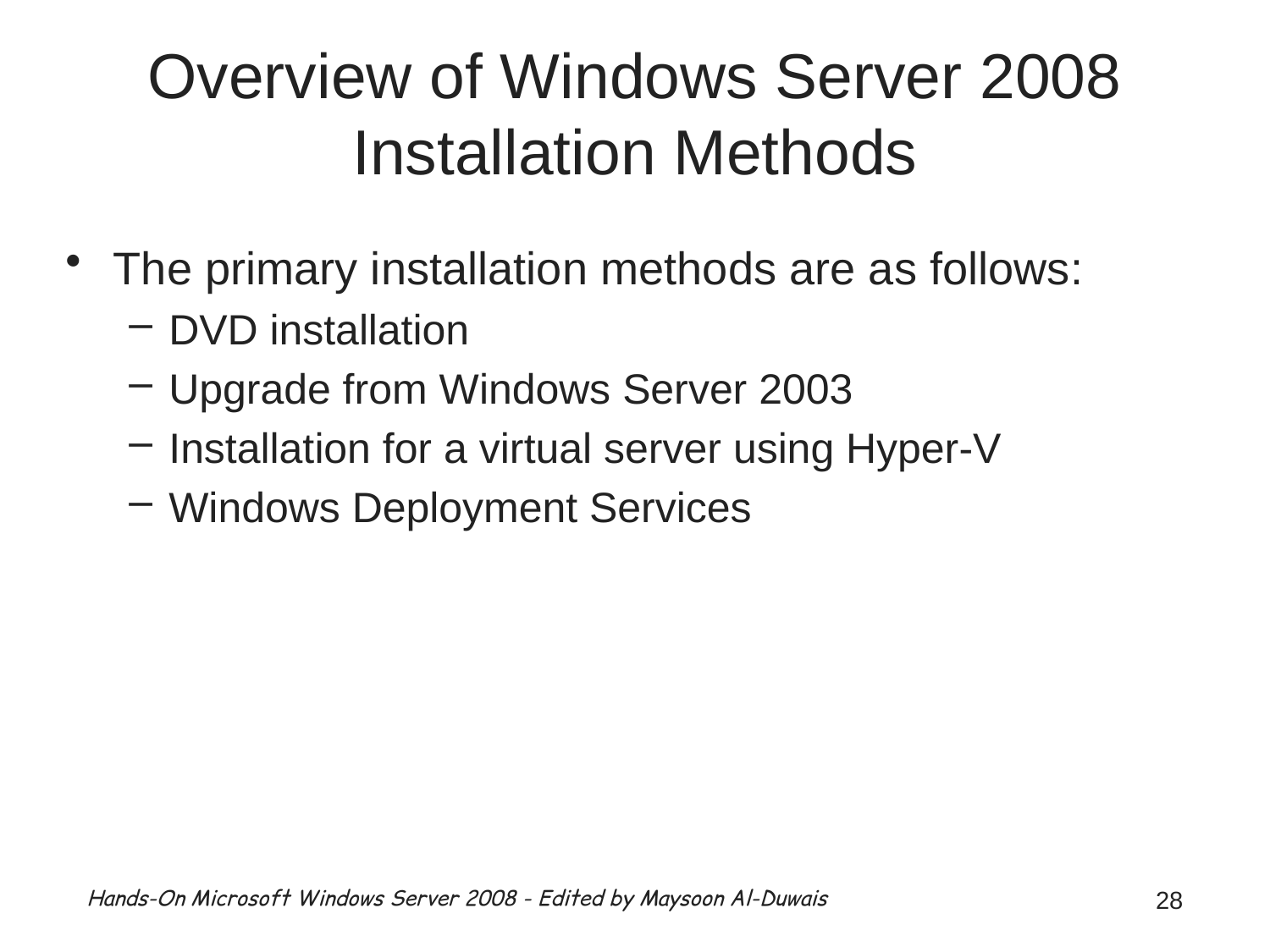

# Overview of Windows Server 2008 Installation Methods
The primary installation methods are as follows:
DVD installation
Upgrade from Windows Server 2003
Installation for a virtual server using Hyper-V
Windows Deployment Services
Hands-On Microsoft Windows Server 2008 - Edited by Maysoon Al-Duwais
28